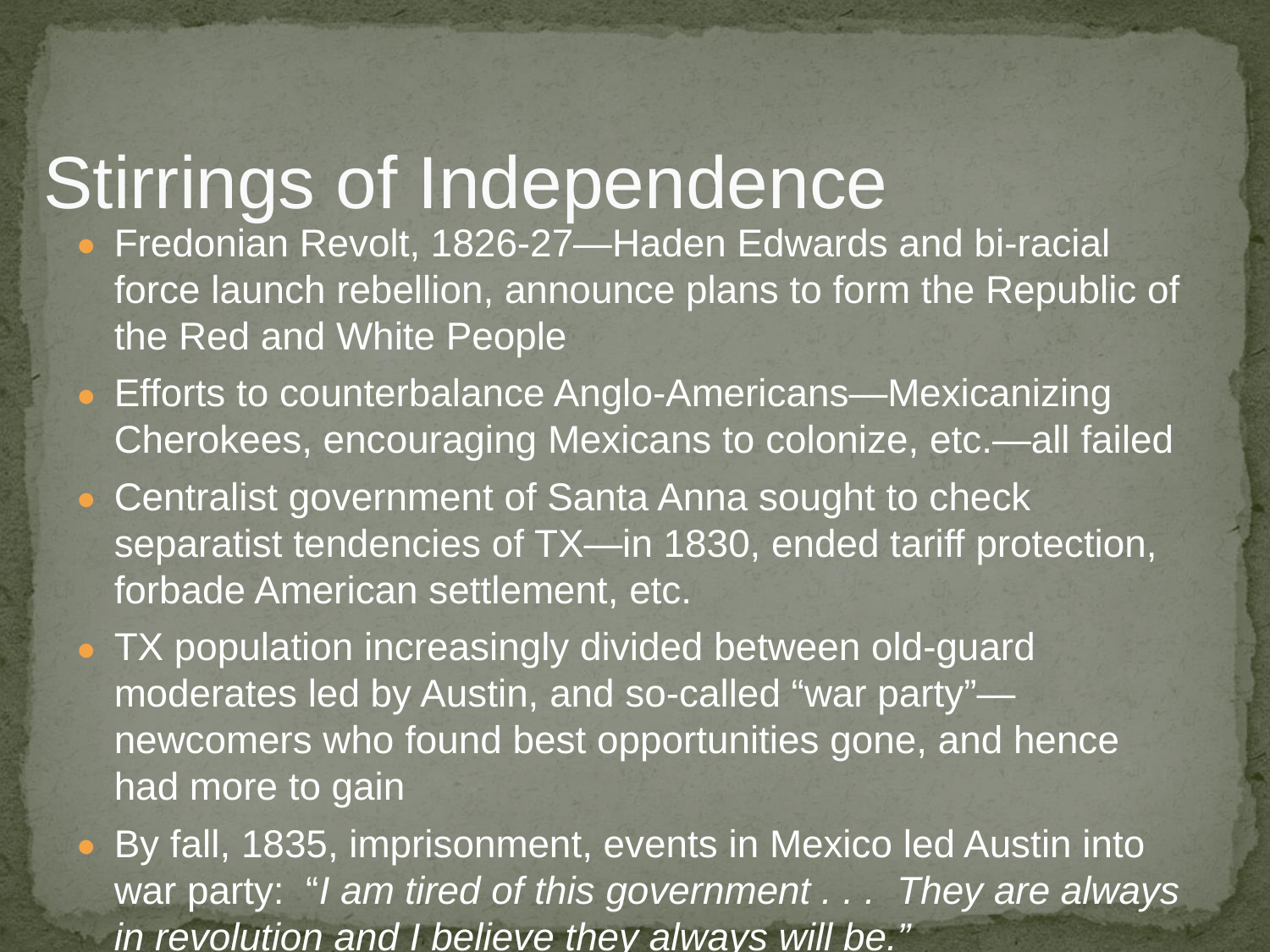

# Stirrings of Independence
Fredonian Revolt, 1826-27—Haden Edwards and bi-racial force launch rebellion, announce plans to form the Republic of the Red and White People
Efforts to counterbalance Anglo-Americans—Mexicanizing Cherokees, encouraging Mexicans to colonize, etc.—all failed
Centralist government of Santa Anna sought to check separatist tendencies of TX—in 1830, ended tariff protection, forbade American settlement, etc.
TX population increasingly divided between old-guard moderates led by Austin, and so-called “war party”—newcomers who found best opportunities gone, and hence had more to gain
By fall, 1835, imprisonment, events in Mexico led Austin into war party:  “I am tired of this government . . .  They are always in revolution and I believe they always will be.”